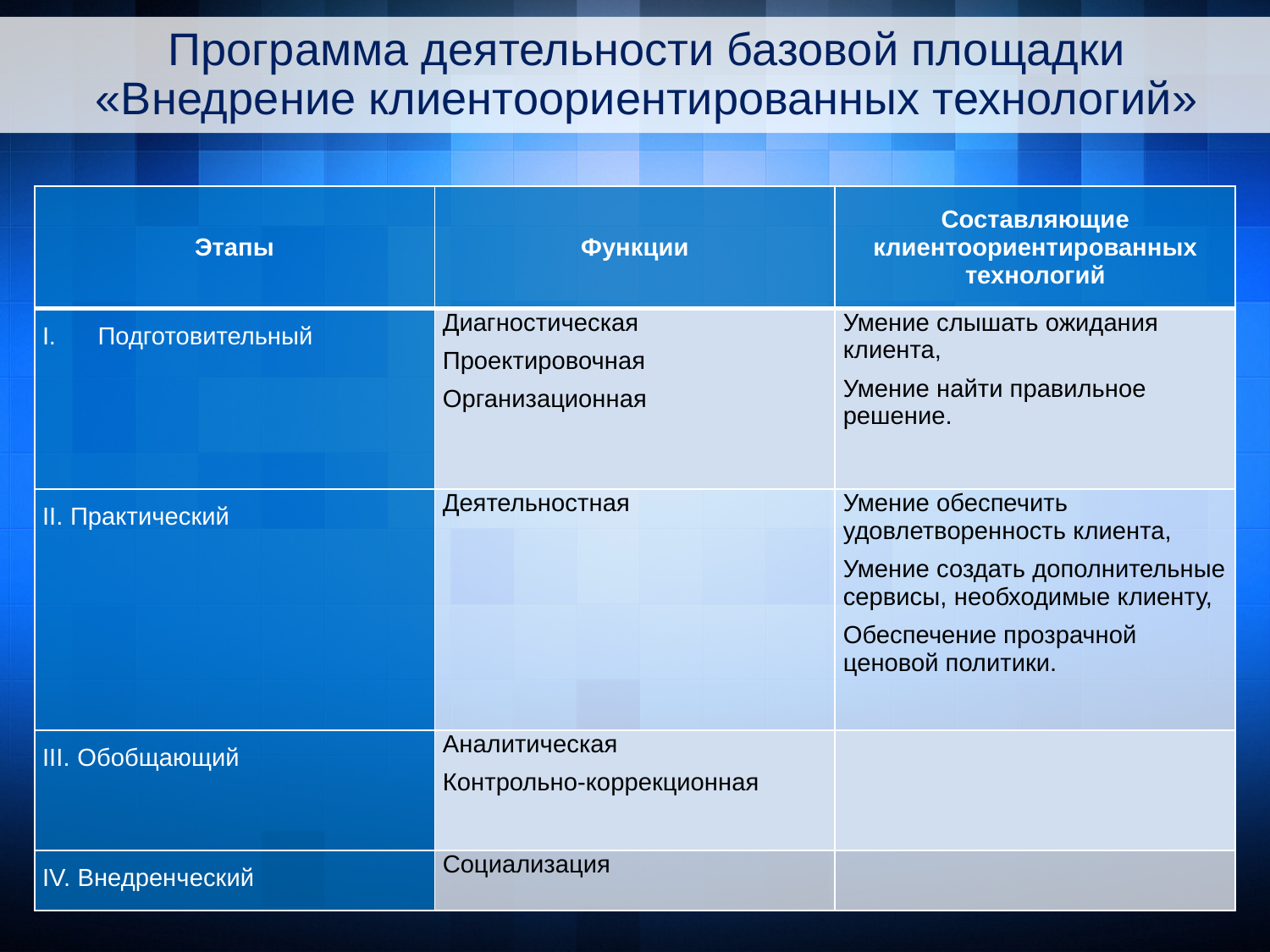

Программа деятельности базовой площадки
«Внедрение клиентоориентированных технологий»
| Этапы | Функции | Составляющие клиентоориентированных технологий |
| --- | --- | --- |
| Подготовительный | Диагностическая Проектировочная Организационная | Умение слышать ожидания клиента, Умение найти правильное решение. |
| II. Практический | Деятельностная | Умение обеспечить удовлетворенность клиента, Умение создать дополнительные сервисы, необходимые клиенту, Обеспечение прозрачной ценовой политики. |
| III. Обобщающий | Аналитическая Контрольно-коррекционная |  |
| IV. Внедренческий | Социализация |  |